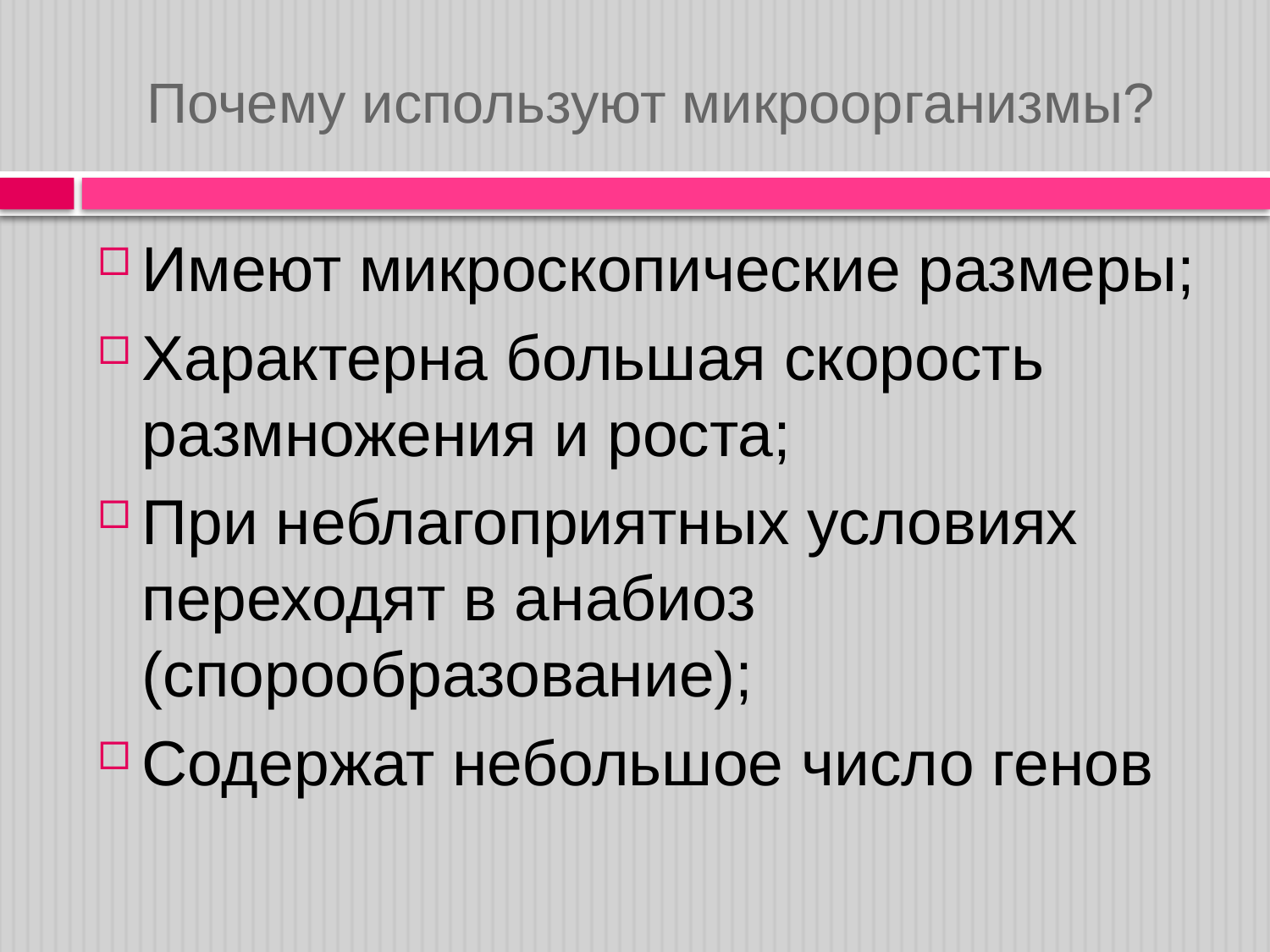

# Почему используют микроорганизмы?
Имеют микроскопические размеры;
Характерна большая скорость размножения и роста;
При неблагоприятных условиях переходят в анабиоз (спорообразование);
Содержат небольшое число генов